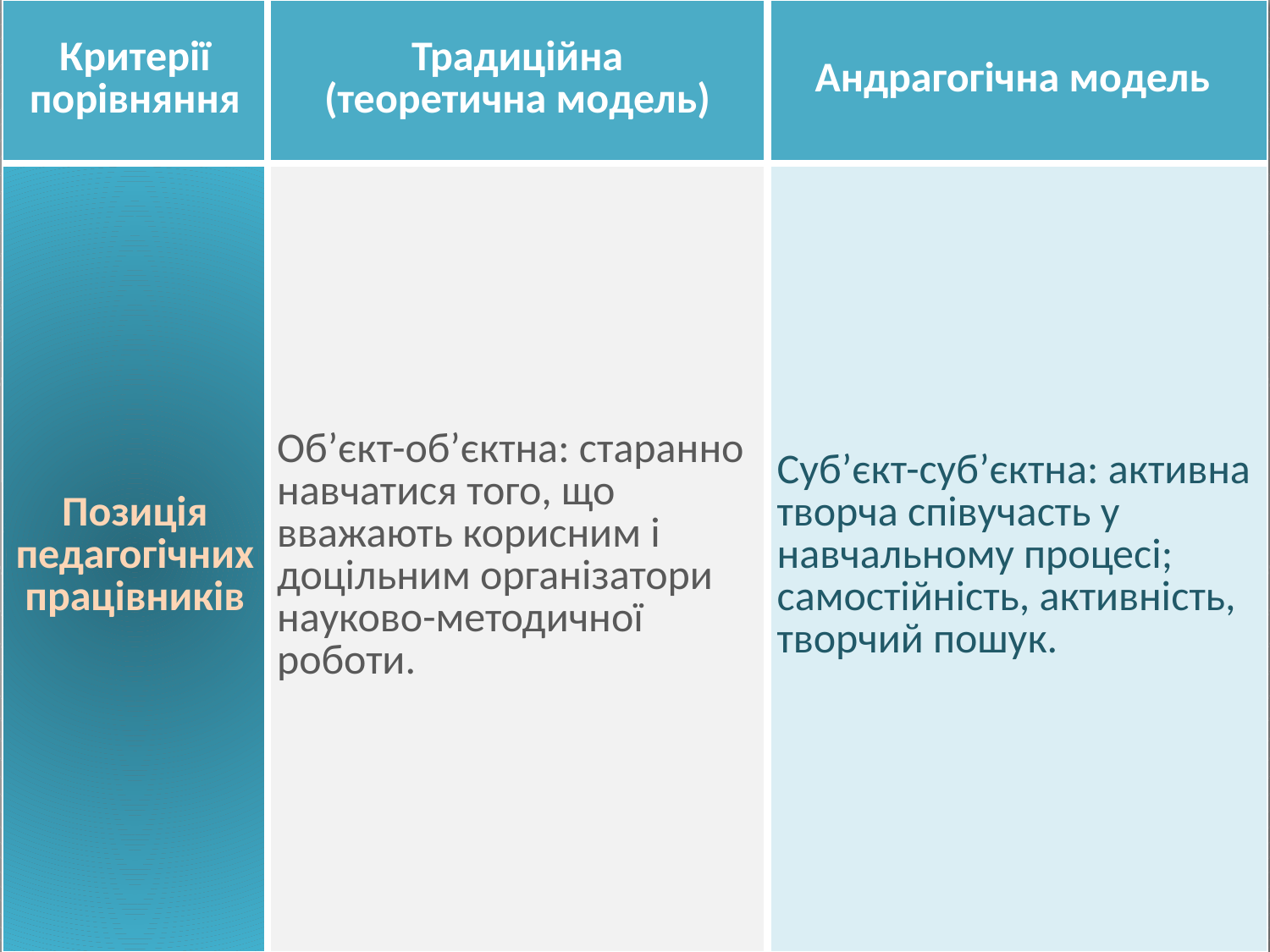

| Критерії порівняння | Традиційна (теоретична модель) | Андрагогічна модель |
| --- | --- | --- |
| Позиція педагогічних працівників | Об’єкт-об’єктна: старанно навчатися того, що вважають корисним і доцільним організатори науково-методичної роботи. | Суб’єкт-суб’єктна: активна творча співучасть у навчальному процесі; самостійність, активність, творчий пошук. |